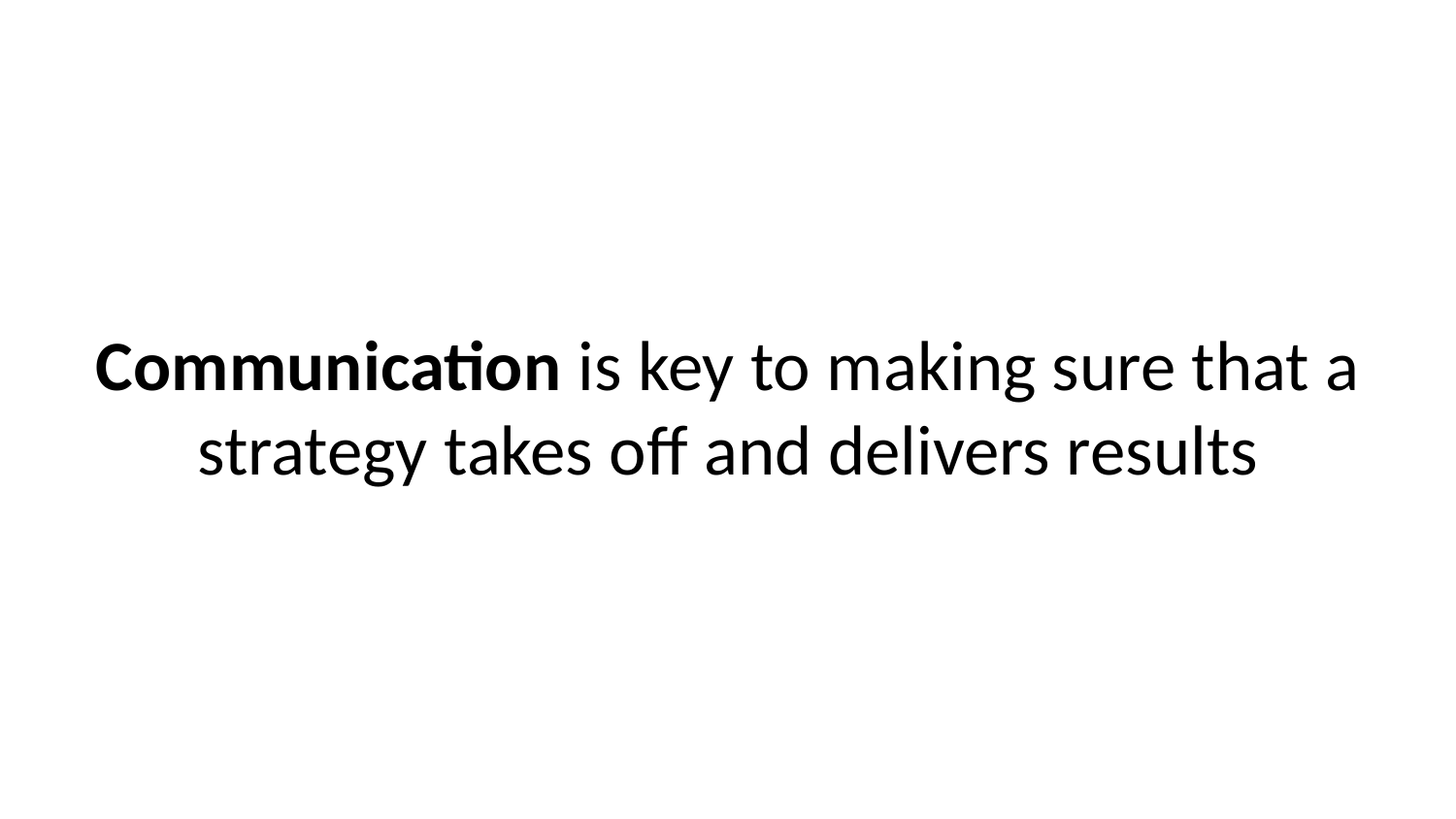

Communication is key to making sure that a strategy takes off and delivers results